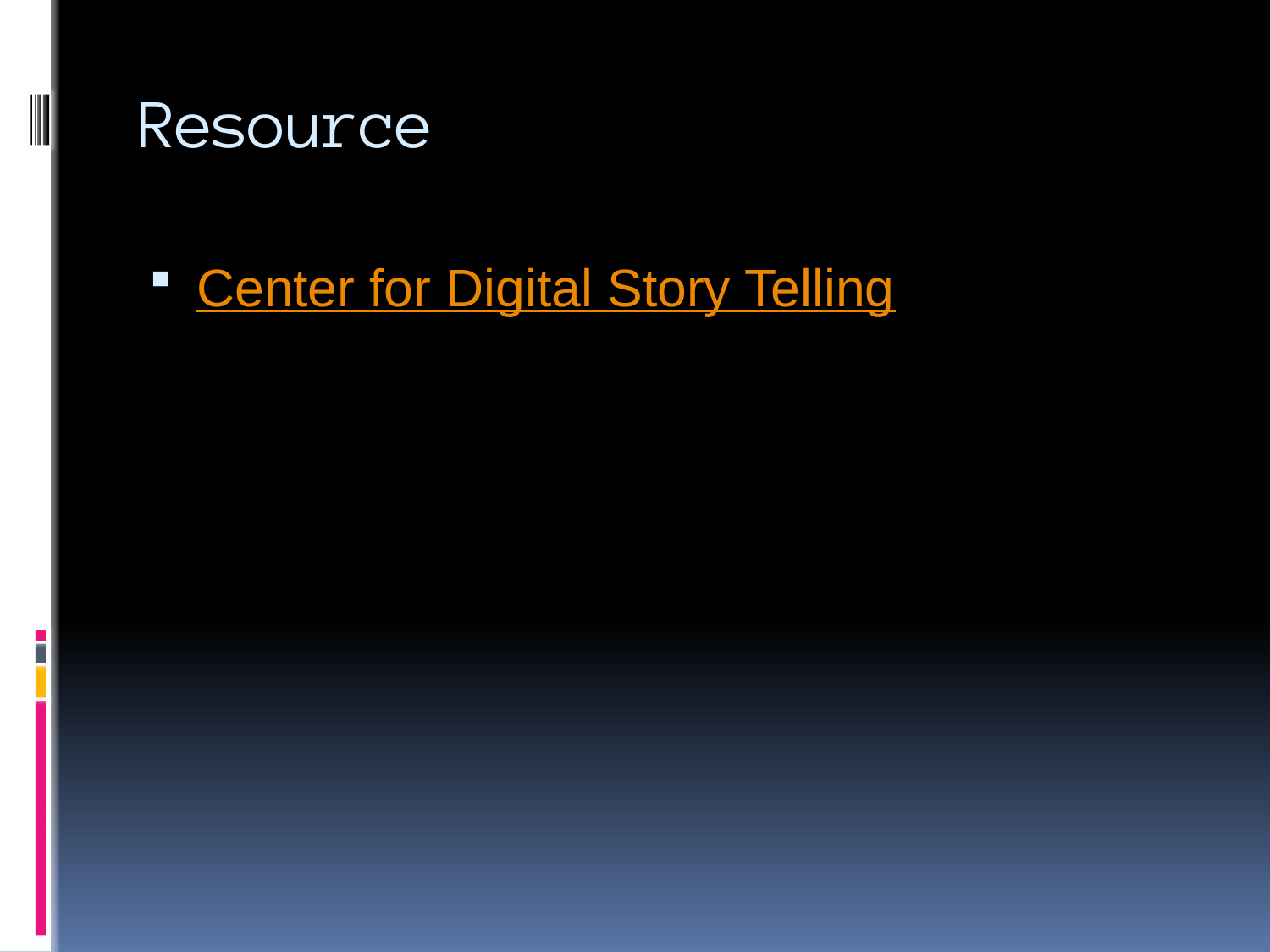

# Resource
Center for Digital Story Telling